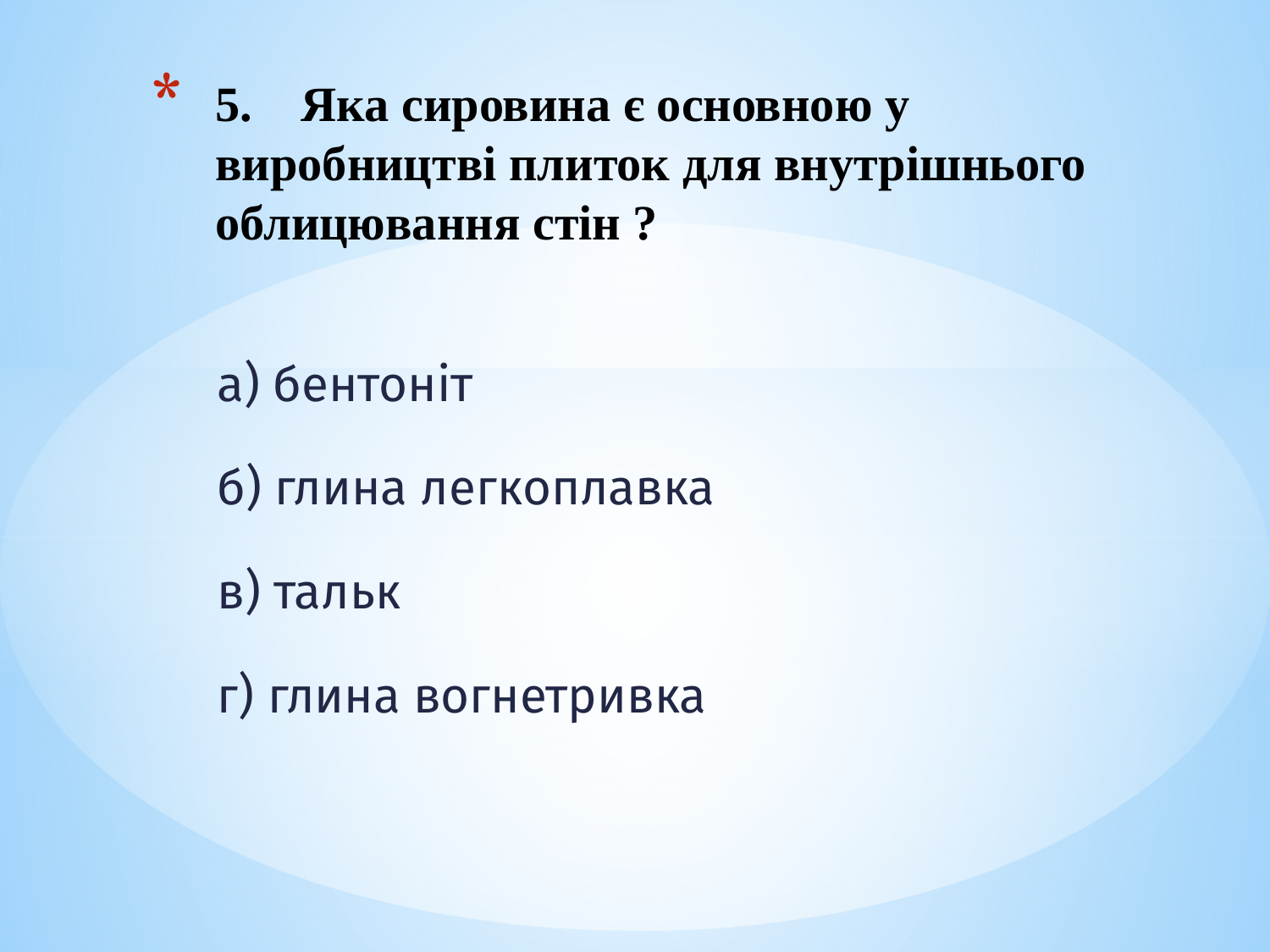

# 5.    Яка сировина є основною у виробництві плиток для внутрішнього облицювання стін ?
а) бентоніт
б) глина легкоплавка
в) тальк
г) глина вогнетривка